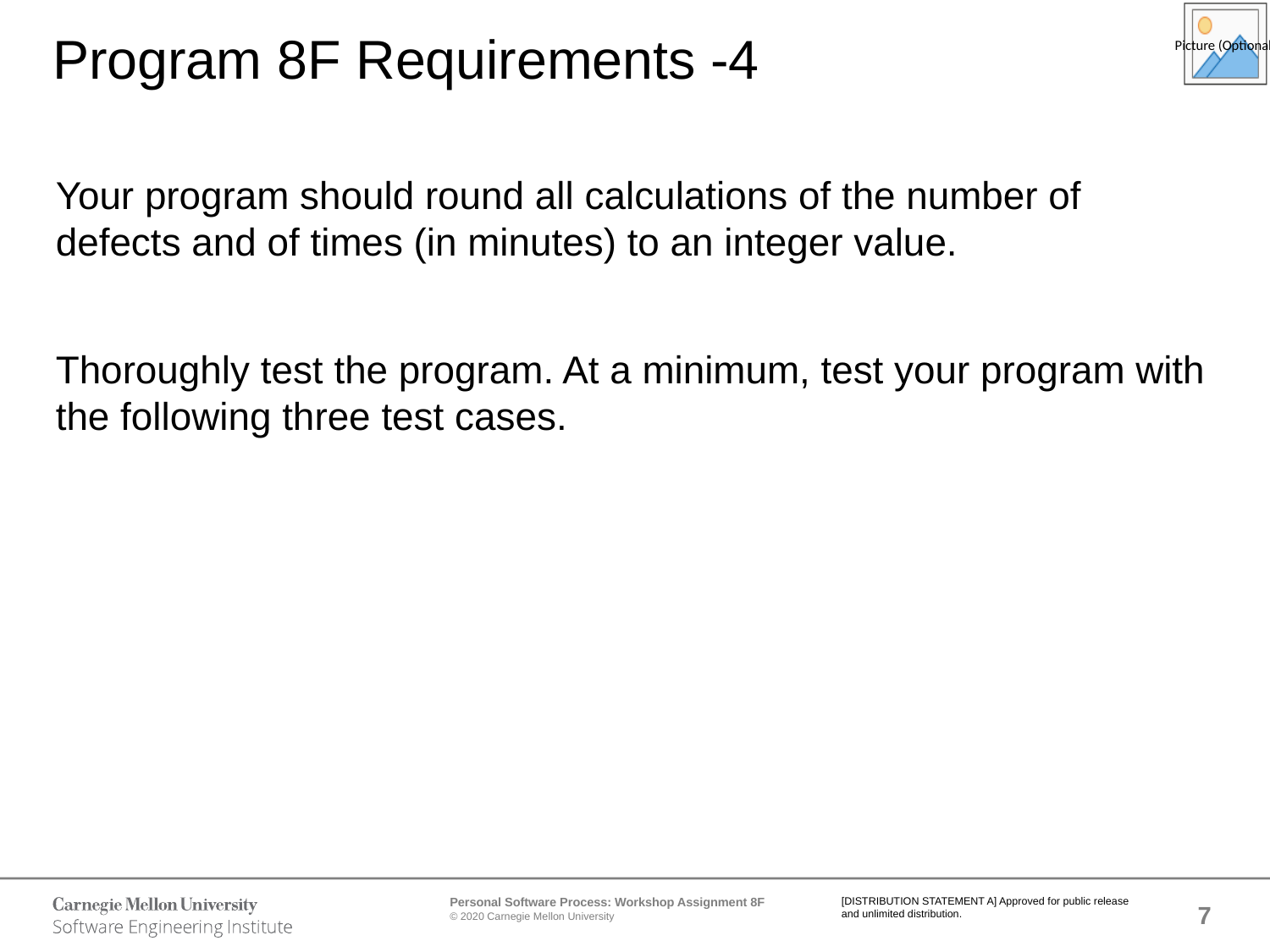

# Program 8F Requirements -4
Your program should round all calculations of the number of defects and of times (in minutes) to an integer value.

Thoroughly test the program. At a minimum, test your program with the following three test cases.